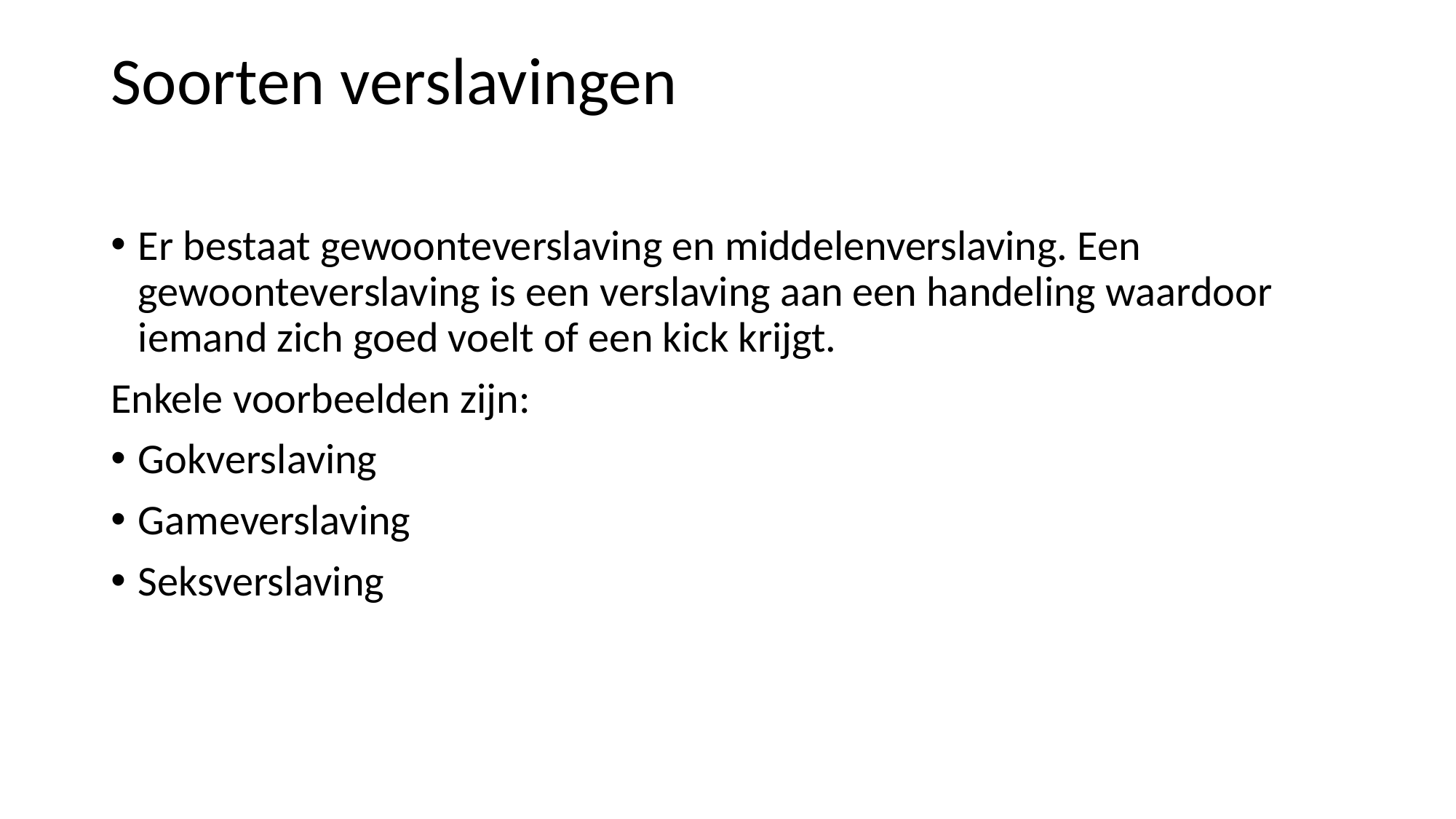

# Soorten verslavingen
Er bestaat gewoonteverslaving en middelenverslaving. Een gewoonteverslaving is een verslaving aan een handeling waardoor iemand zich goed voelt of een kick krijgt.
Enkele voorbeelden zijn:
Gokverslaving
Gameverslaving
Seksverslaving